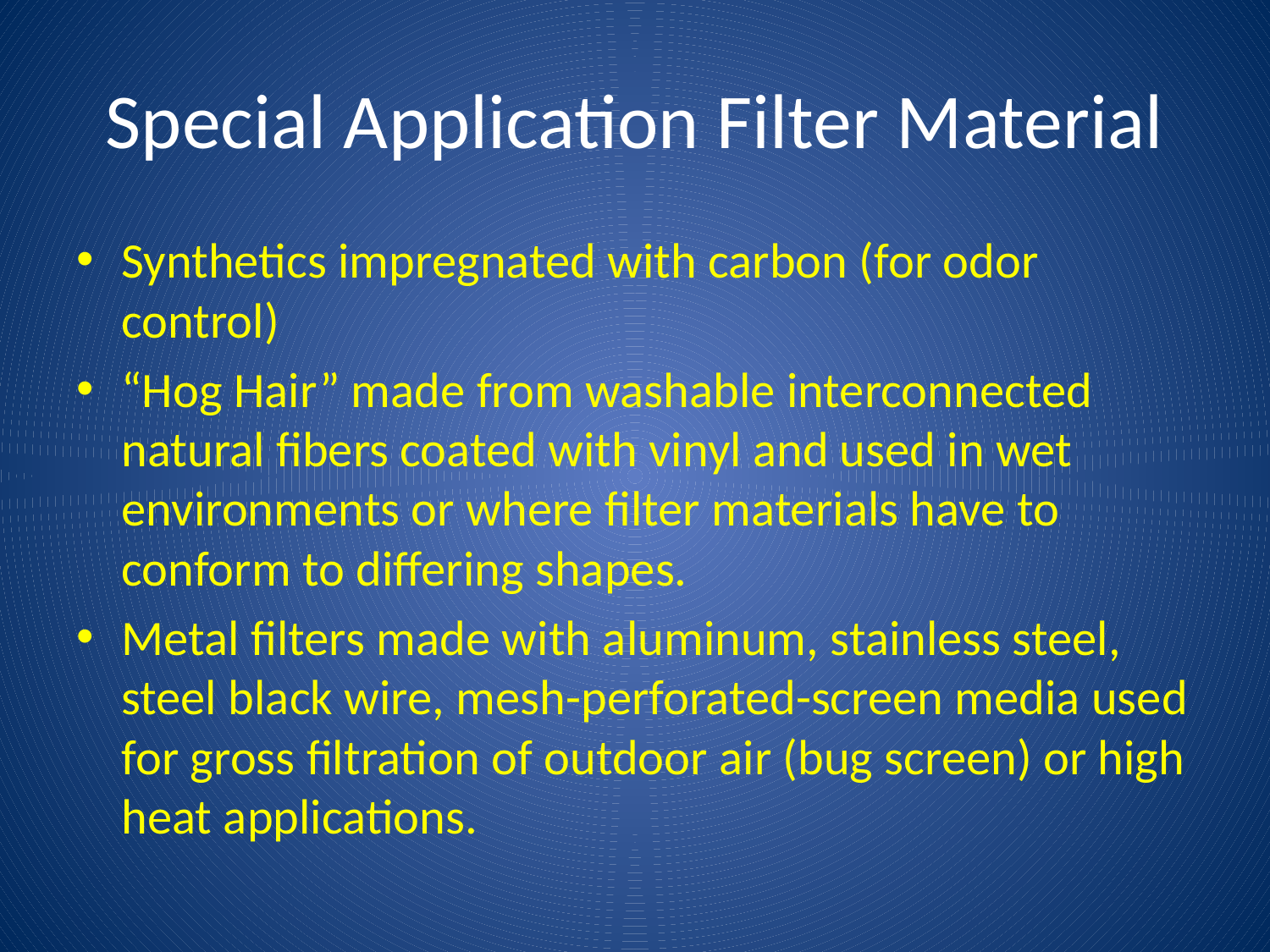

# Special Application Filter Material
Synthetics impregnated with carbon (for odor control)
“Hog Hair” made from washable interconnected natural fibers coated with vinyl and used in wet environments or where filter materials have to conform to differing shapes.
Metal filters made with aluminum, stainless steel, steel black wire, mesh-perforated-screen media used for gross filtration of outdoor air (bug screen) or high heat applications.